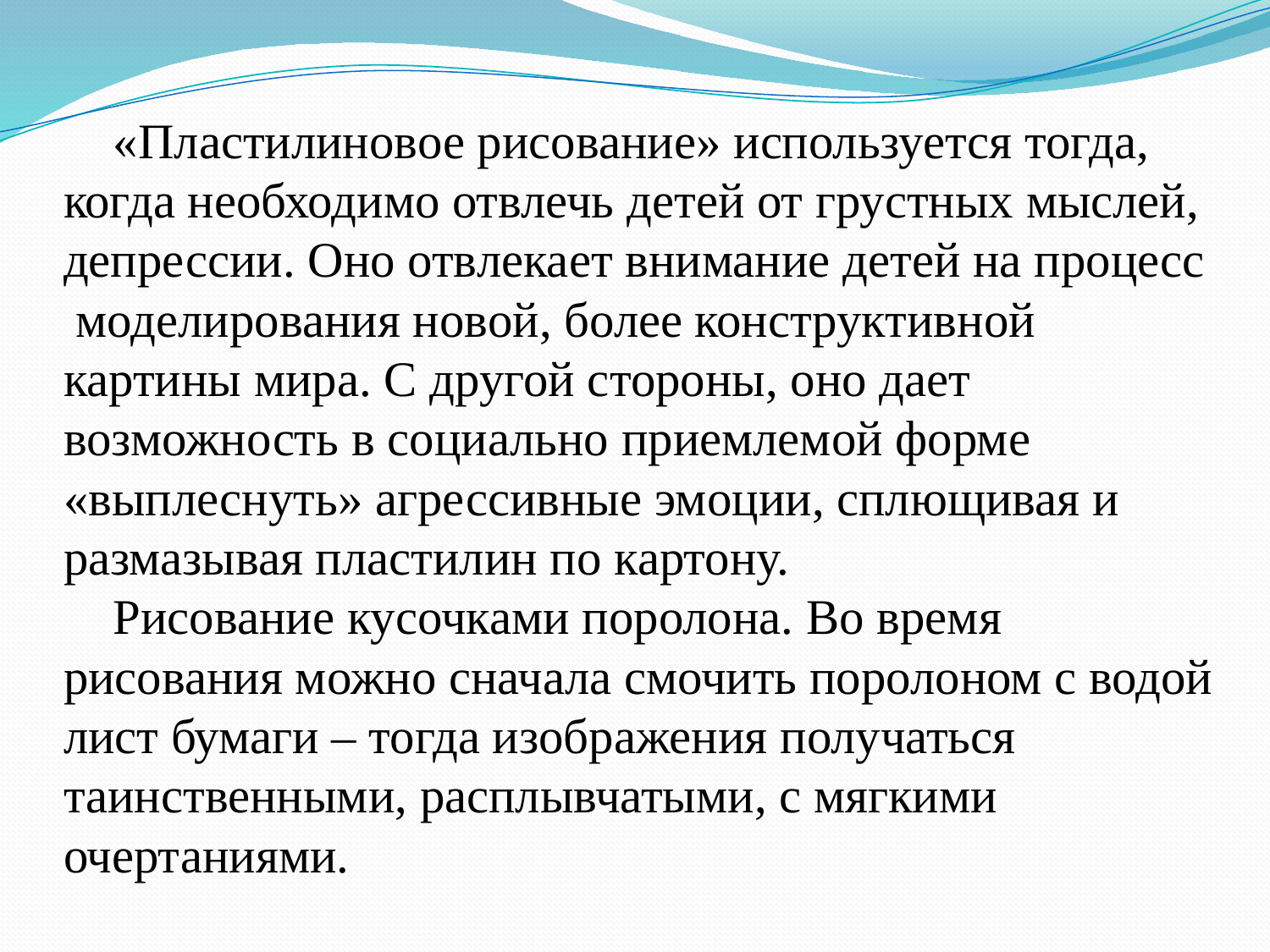

# «Пластилиновое рисование» используется тогда, когда необходимо отвлечь детей от грустных мыслей, депрессии. Оно отвлекает внимание детей на процесс  моделирования новой, более конструктивной картины мира. С другой стороны, оно дает возможность в социально приемлемой форме «выплеснуть» агрессивные эмоции, сплющивая и размазывая пластилин по картону. Рисование кусочками поролона. Во время рисования можно сначала смочить поролоном с водой лист бумаги – тогда изображения получаться таинственными, расплывчатыми, с мягкими очертаниями.